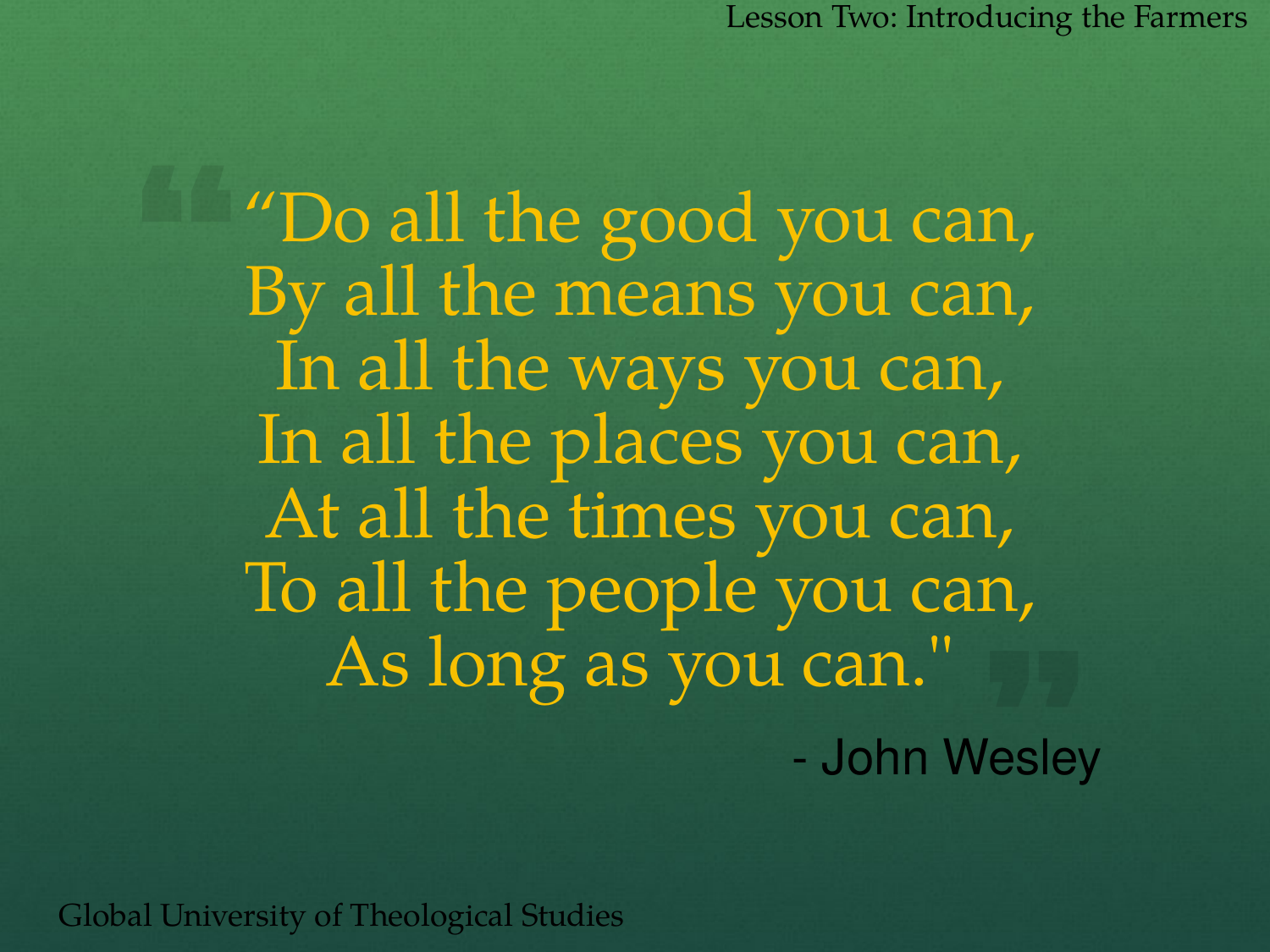

By all the means you can,
In all the ways you can,
In all the places you can,
Lesson Two: Introducing the Farmers

At all the times you can,
To all the people you can,
“Do all the good you can,
“
As long as you can."
“
- John Wesley
Global University of Theological Studies